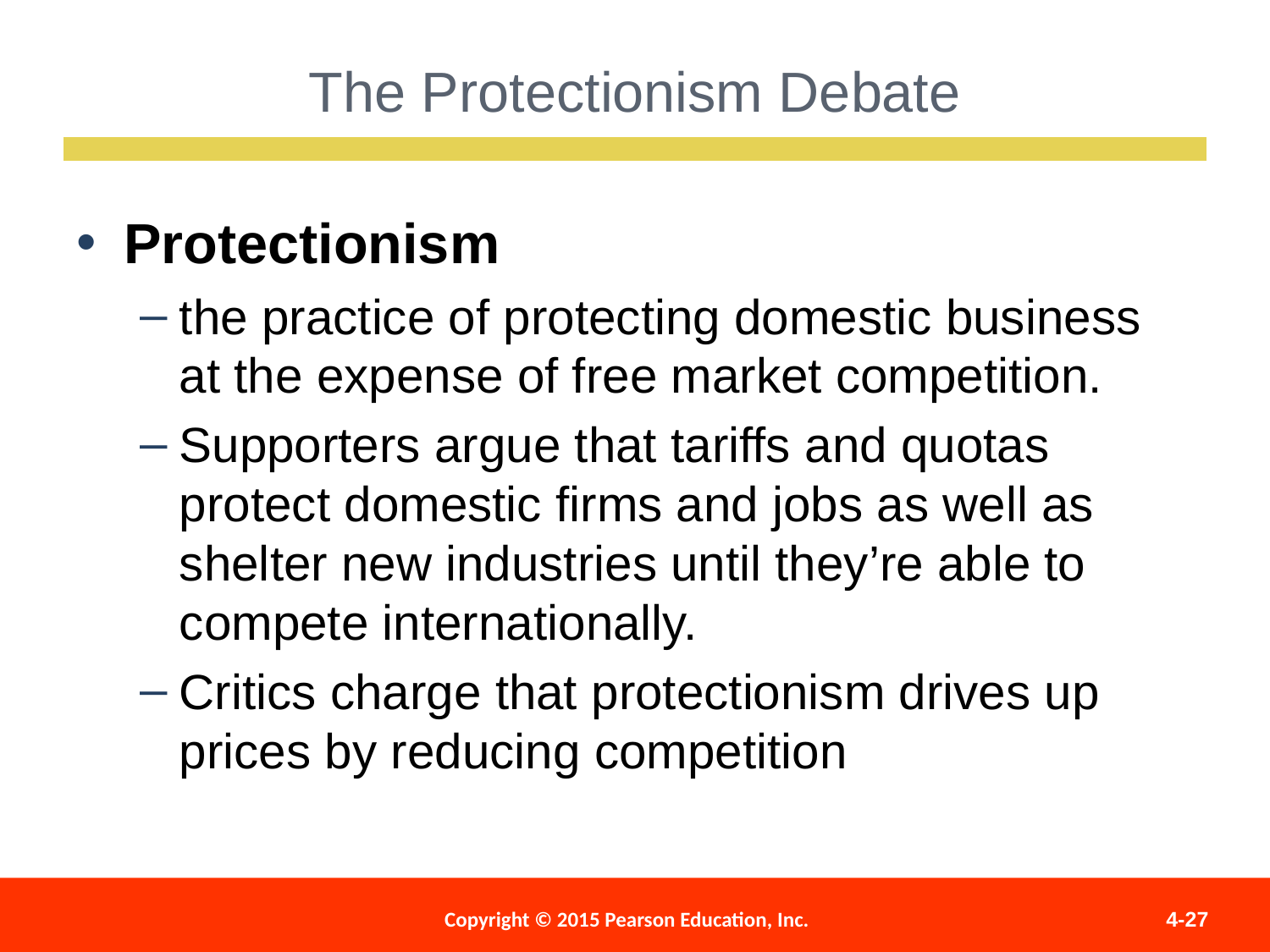

The Protectionism Debate
Protectionism
the practice of protecting domestic business at the expense of free market competition.
Supporters argue that tariffs and quotas protect domestic firms and jobs as well as shelter new industries until they’re able to compete internationally.
Critics charge that protectionism drives up prices by reducing competition